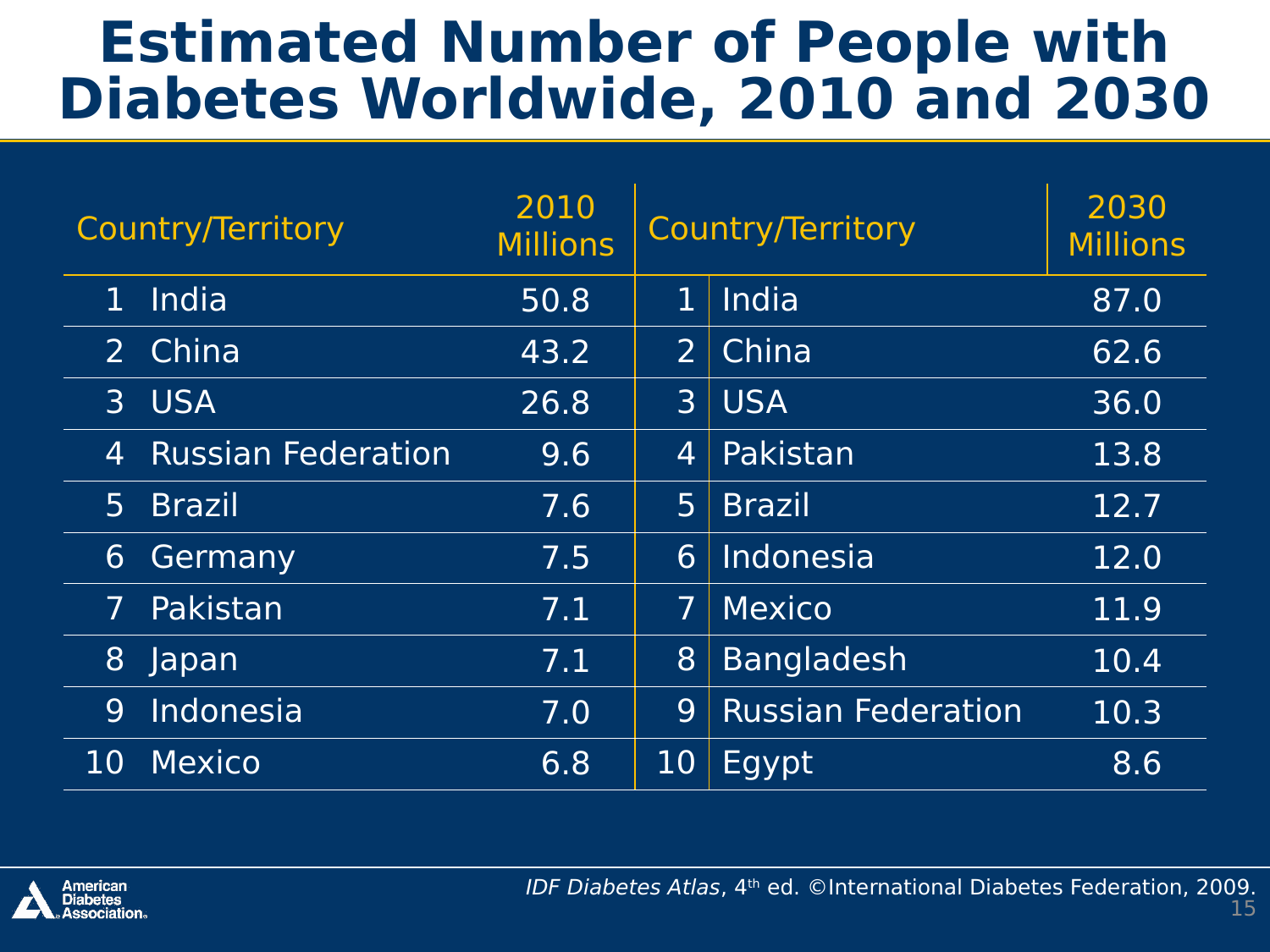

Estimated Number of People with Diabetes Worldwide, 2010 and 2030
| Country/Territory |  | 2010 Millions | Country/Territory |  | 2030 Millions |
| --- | --- | --- | --- | --- | --- |
| 1 | India | 50.8 | 1 | India | 87.0 |
| 2 | China | 43.2 | 2 | China | 62.6 |
| 3 | USA | 26.8 | 3 | USA | 36.0 |
| 4 | Russian Federation | 9.6 | 4 | Pakistan | 13.8 |
| 5 | Brazil | 7.6 | 5 | Brazil | 12.7 |
| 6 | Germany | 7.5 | 6 | Indonesia | 12.0 |
| 7 | Pakistan | 7.1 | 7 | Mexico | 11.9 |
| 8 | Japan | 7.1 | 8 | Bangladesh | 10.4 |
| 9 | Indonesia | 7.0 | 9 | Russian Federation | 10.3 |
| 10 | Mexico | 6.8 | 10 | Egypt | 8.6 |
IDF Diabetes Atlas, 4th ed. ©International Diabetes Federation, 2009.
15